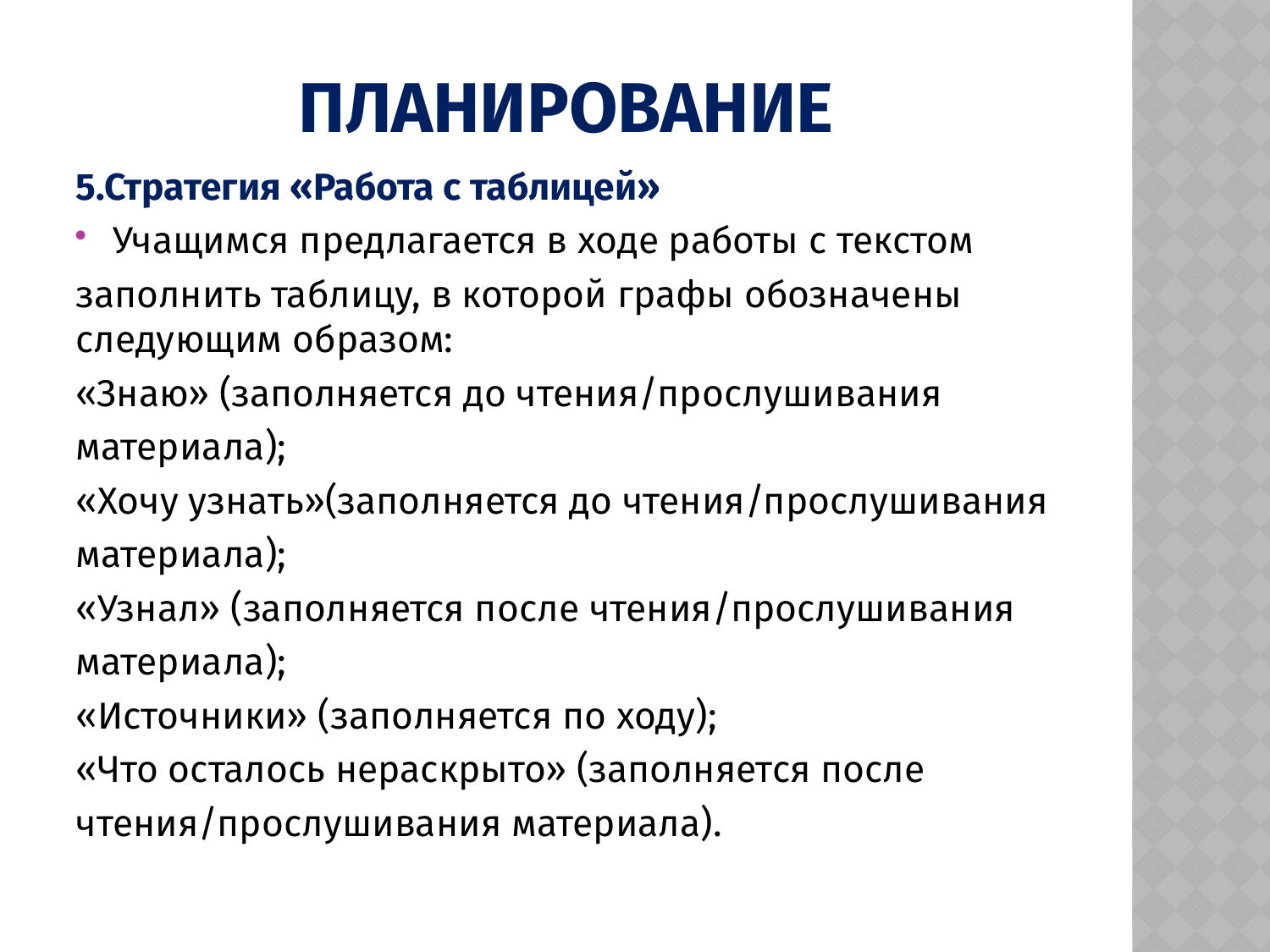

# планирование
5.Стратегия «Работа с таблицей»
Учащимся предлагается в ходе работы с текстом
заполнить таблицу, в которой графы обозначены следующим образом:
«Знаю» (заполняется до чтения/прослушивания
материала);
«Хочу узнать»(заполняется до чтения/прослушивания
материала);
«Узнал» (заполняется после чтения/прослушивания
материала);
«Источники» (заполняется по ходу);
«Что осталось нераскрыто» (заполняется после
чтения/прослушивания материала).